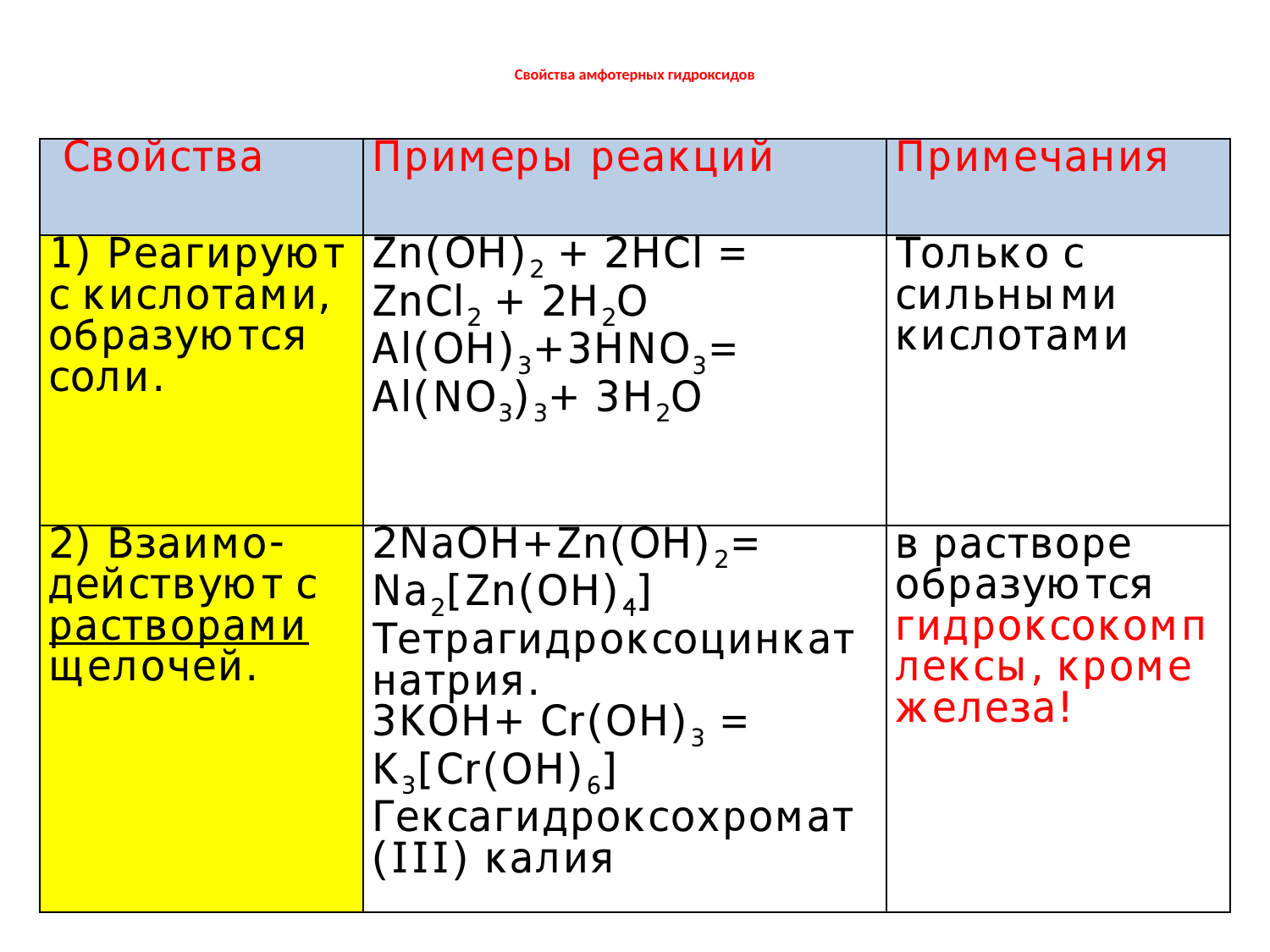

# Свойства амфотерных гидроксидов
| Свойства | Примеры реакций | Примечания |
| --- | --- | --- |
| 1) Реагируют с кислотами, образуются соли. | Zn(OH)2 + 2HCl = ZnCl2 + 2H2O Al(OH)3+3HNO3= Al(NO3)3+ 3H2O | Только с сильными кислотами |
| 2) Взаимо-действуют с растворами щелочей. | 2NaOH+Zn(OH)2= Na2[Zn(OH)4] Тетрагидроксоцинкат натрия. 3KOH+ Cr(OH)3 = K3[Cr(OH)6] Гексагидроксохромат (III) калия | в растворе образуются гидроксокомплексы, кроме железа! |